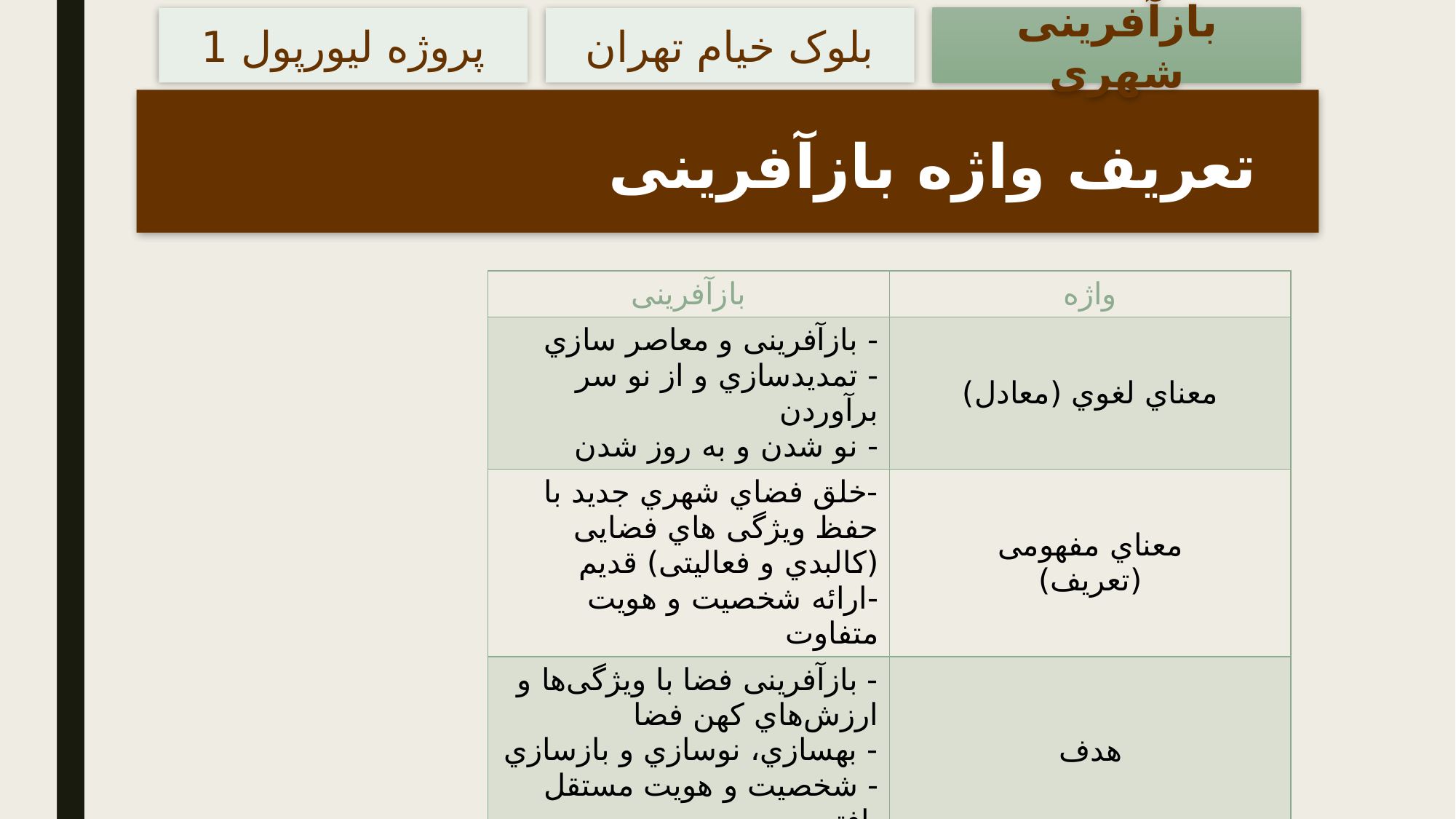

پروژه لیورپول 1
بلوک خیام تهران
بازآفرینی شهری

تعریف واژه بازآفرینی
| بازآفرینی | واژه |
| --- | --- |
| - بازآفرینی و معاصر سازي - تمدیدسازي و از نو سر برآوردن - نو شدن و به روز شدن | معناي لغوي (معادل) |
| -خلق فضاي شهري جدید با حفظ ویژگی هاي فضایی (کالبدي و فعالیتی) قدیم -ارائه شخصیت و هویت متفاوت | معناي مفهومی (تعریف) |
| - بازآفرینی فضا با ویژگی‌ها و ارزش‌هاي کهن فضا - بهسازي، نوسازي و بازسازي - شخصیت و هویت مستقل یافتن | هدف |
| مستمر، مقطعی و بلند مدت | زمان اقدام |